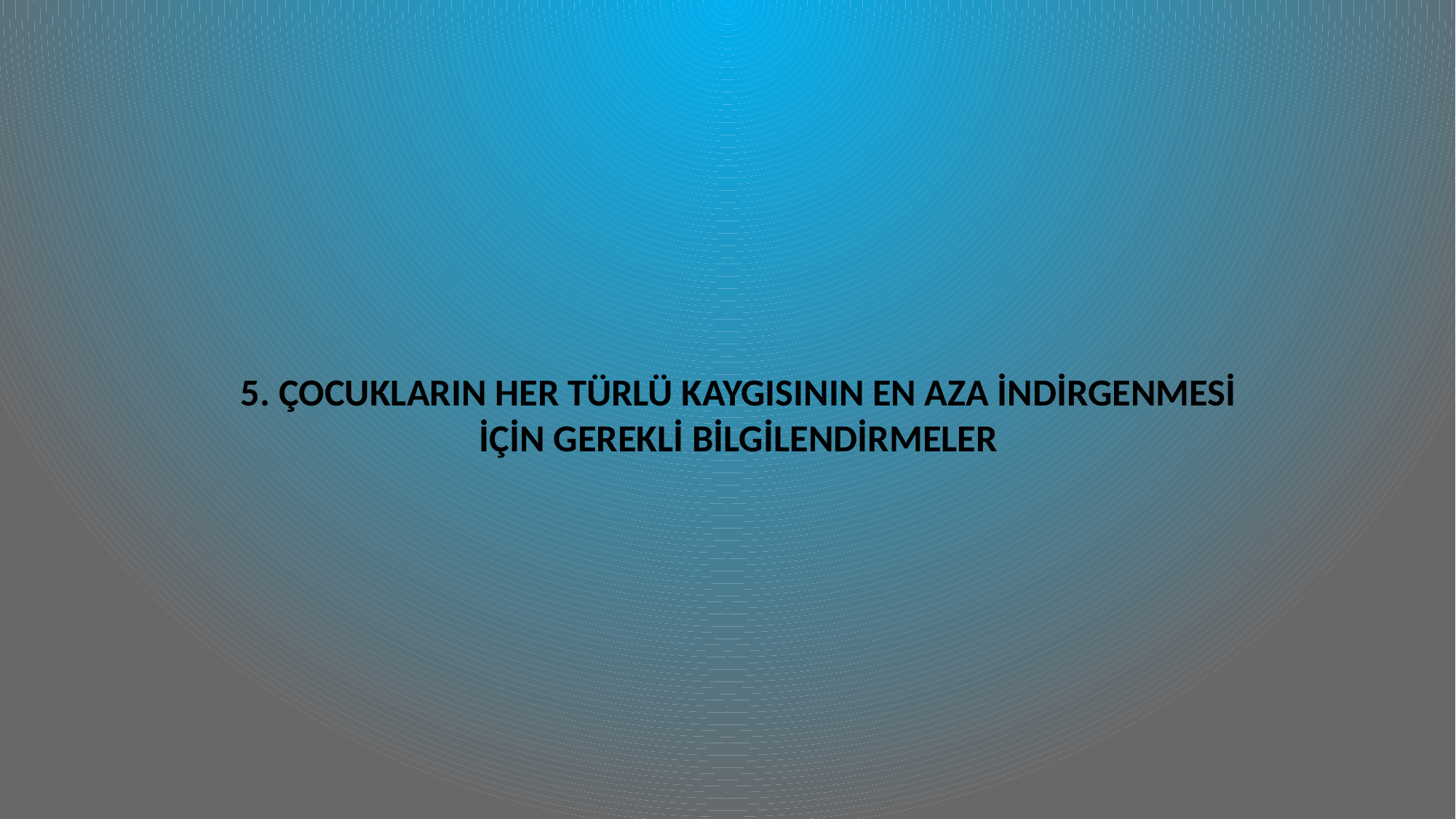

# 5. ÇOCUKLARIN HER TÜRLÜ KAYGISININ EN AZA İNDİRGENMESİ İÇİN GEREKLİ BİLGİLENDİRMELER